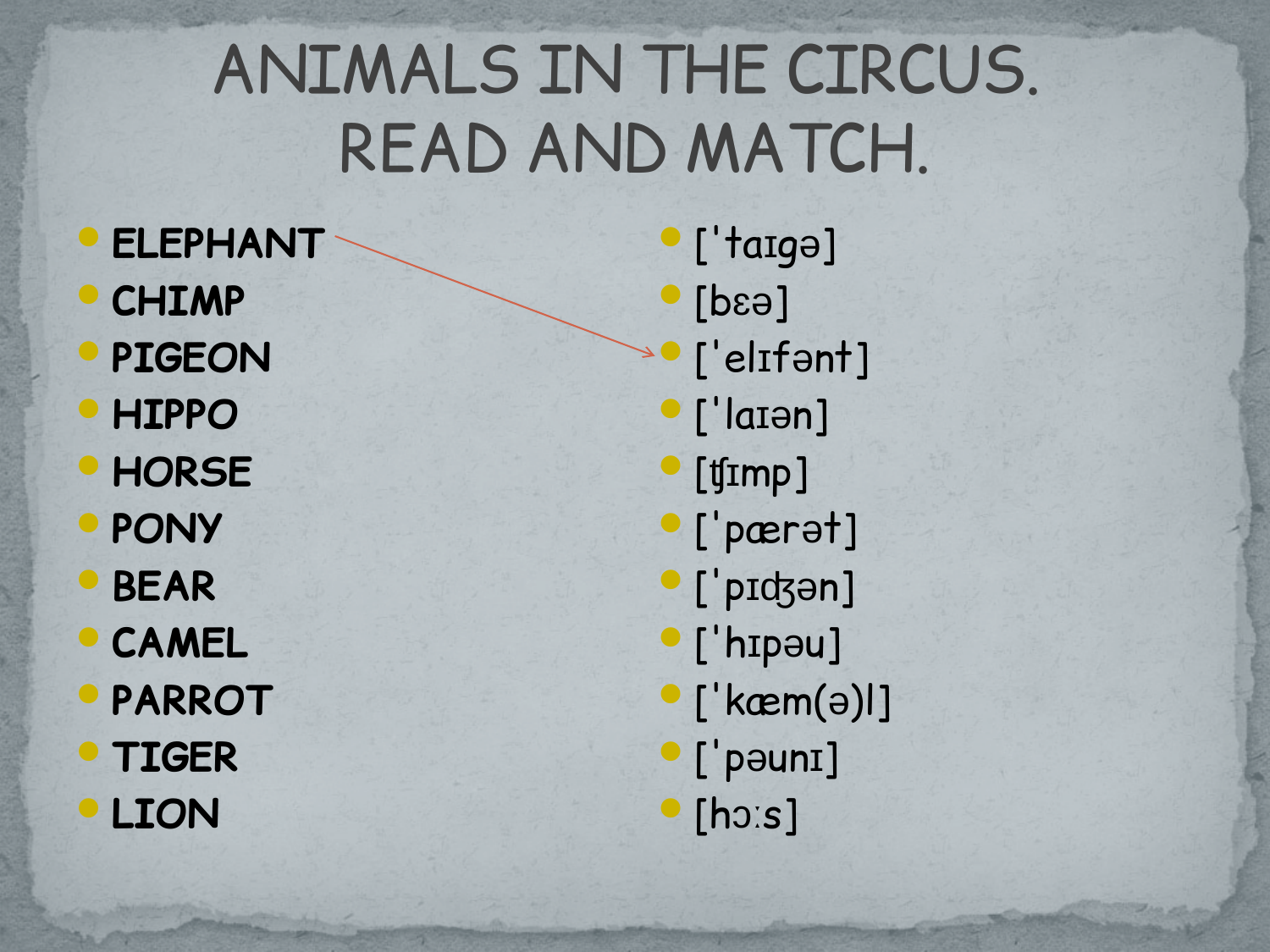

# ANIMALS IN THE CIRCUS. READ AND MATCH.
ELEPHANT
CHIMP
PIGEON
HIPPO
HORSE
PONY
BEAR
CAMEL
PARROT
TIGER
LION
['taɪgə]
[bɛə]
['elɪfənt]
['laɪən]
[ʧɪmp]
['pærət]
['pɪʤən]
['hɪpəu]
['kæm(ə)l]
['pəunɪ]
[hɔːs]